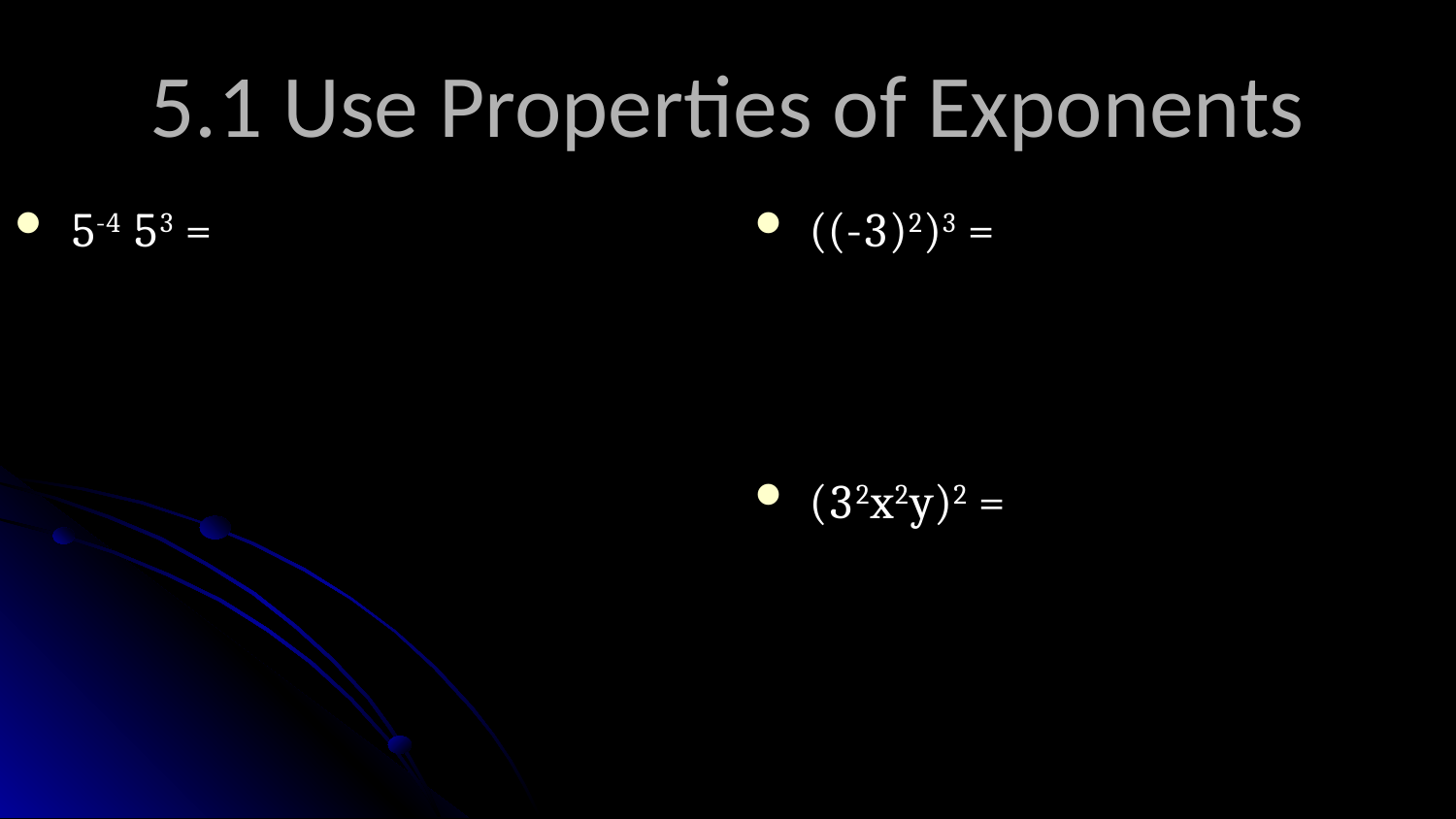

# 5.1 Use Properties of Exponents
5-4 53 =

((-3)2)3 =

(32x2y)2 =